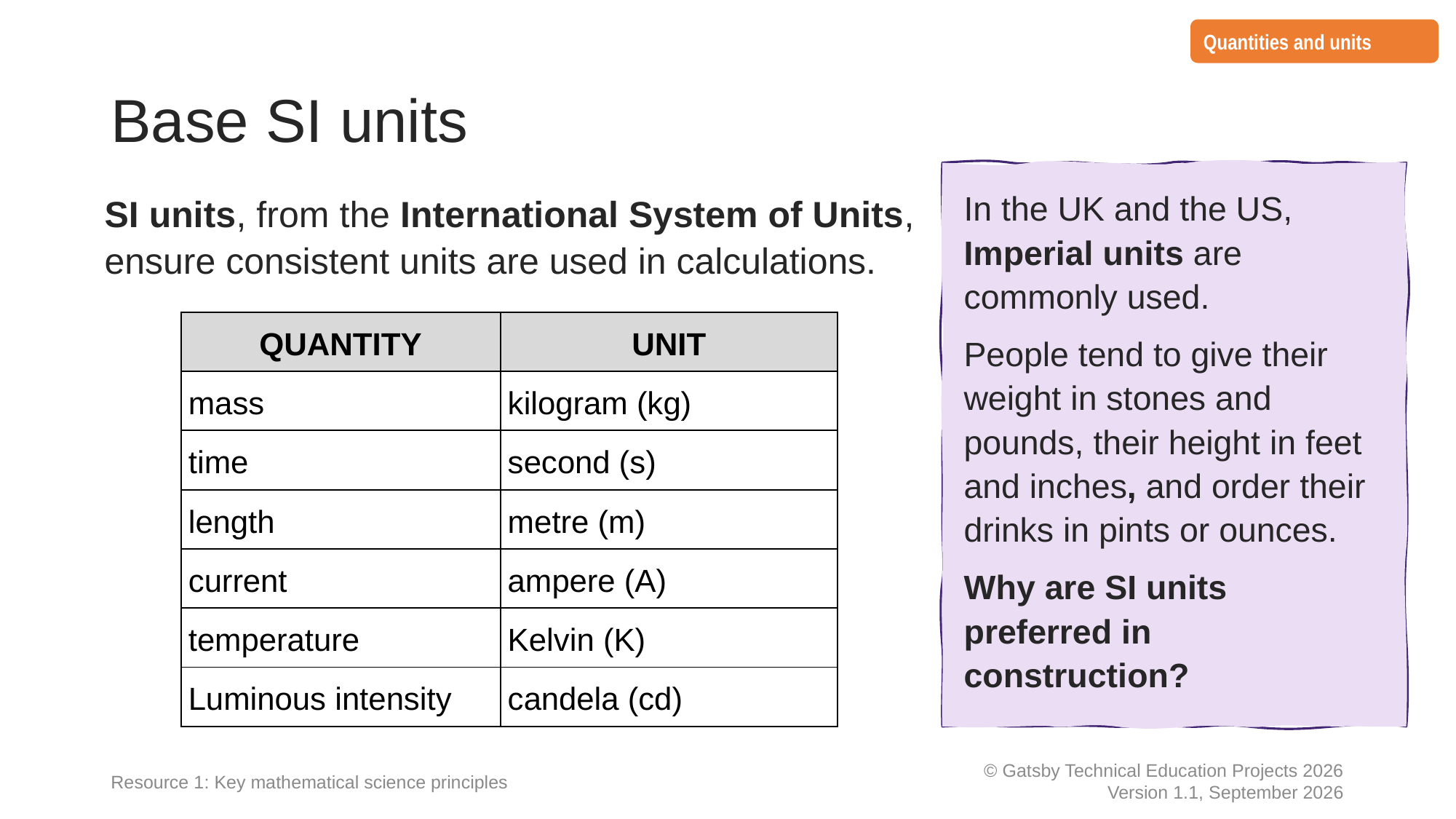

Quantities and units
# Base SI units
In the UK and the US, Imperial units are commonly used.
People tend to give their weight in stones and pounds, their height in feet and inches, and order their drinks in pints or ounces.
Why are SI units preferred in construction?
SI units, from the International System of Units, ensure consistent units are used in calculations.
| QUANTITY | UNIT |
| --- | --- |
| mass | kilogram (kg) |
| time | second (s) |
| length | metre (m) |
| current | ampere (A) |
| temperature | Kelvin (K) |
| Luminous intensity | candela (cd) |
Resource 1: Key mathematical science principles